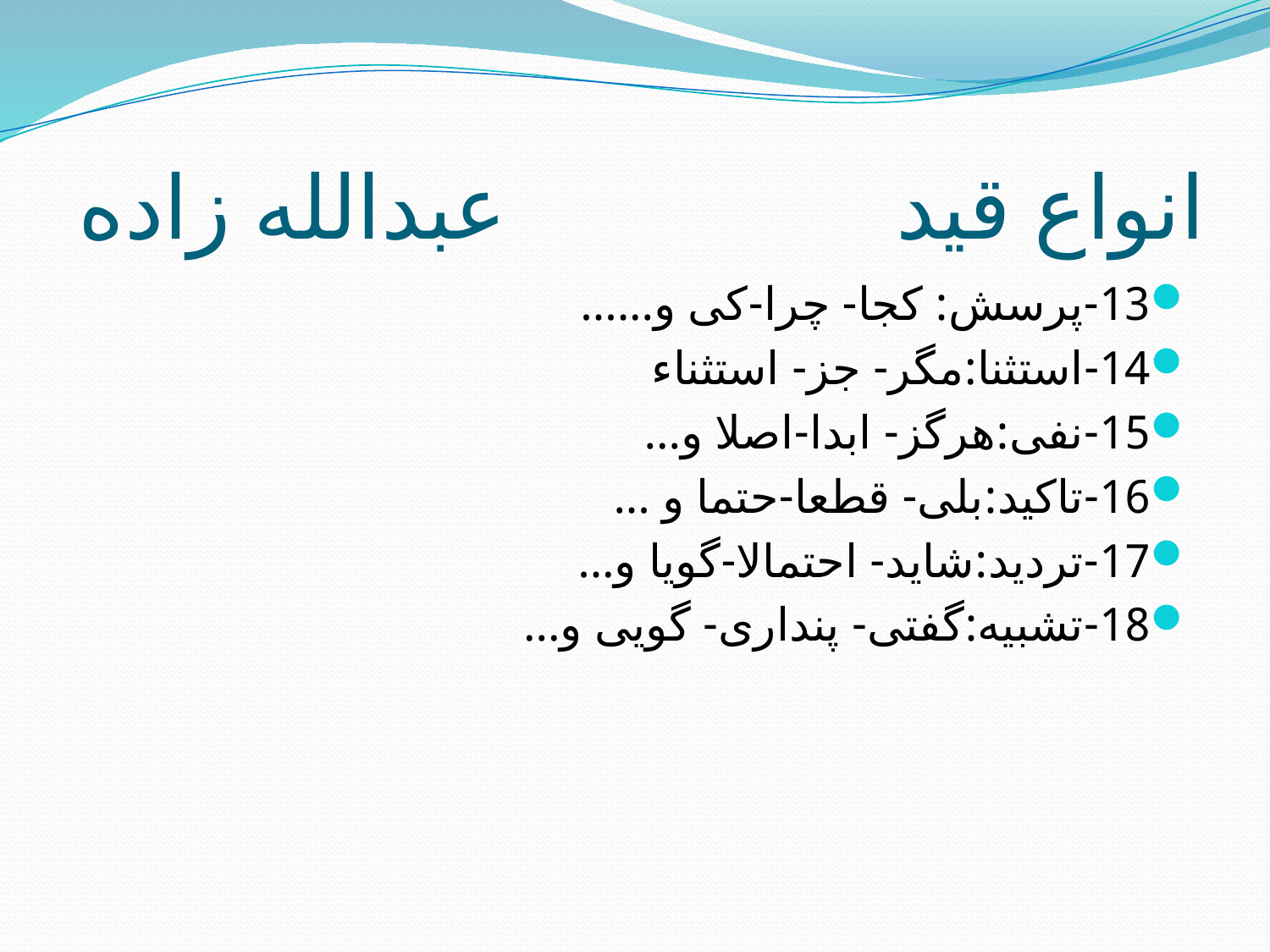

# انواع قید                 عبدالله زاده
13-پرسش: کجا- چرا-کی و......
14-استثنا:مگر- جز- استثناء
15-نفی:هرگز- ابدا-اصلا و...
16-تاکید:بلی- قطعا-حتما و ...
17-تردید:شاید- احتمالا-گویا و...
18-تشبیه:گفتی- پنداری- گویی و...